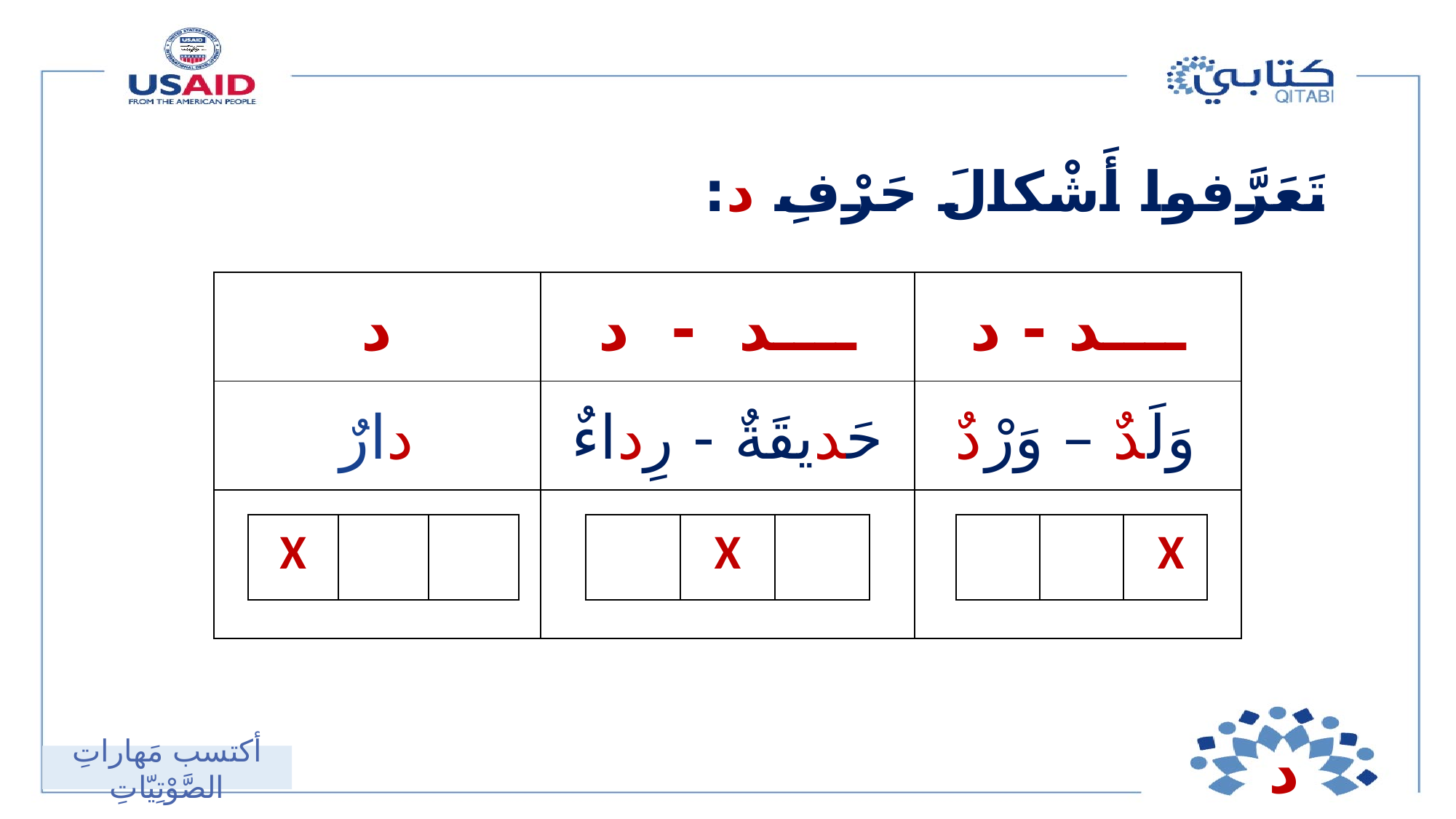

# تَعَرَّفوا أَشْكالَ حَرْفِ د:
| د | ــــد - د | ــــد - د |
| --- | --- | --- |
| دارٌ | حَديقَةٌ - رِداءٌ | وَلَدٌ – وَرْدٌ |
|  |  |  |
|  | X |  |
| --- | --- | --- |
|  |  | X |
| --- | --- | --- |
| X |  |  |
| --- | --- | --- |
د
أكتسب مَهاراتِ الصَّوْتِيّاتِ